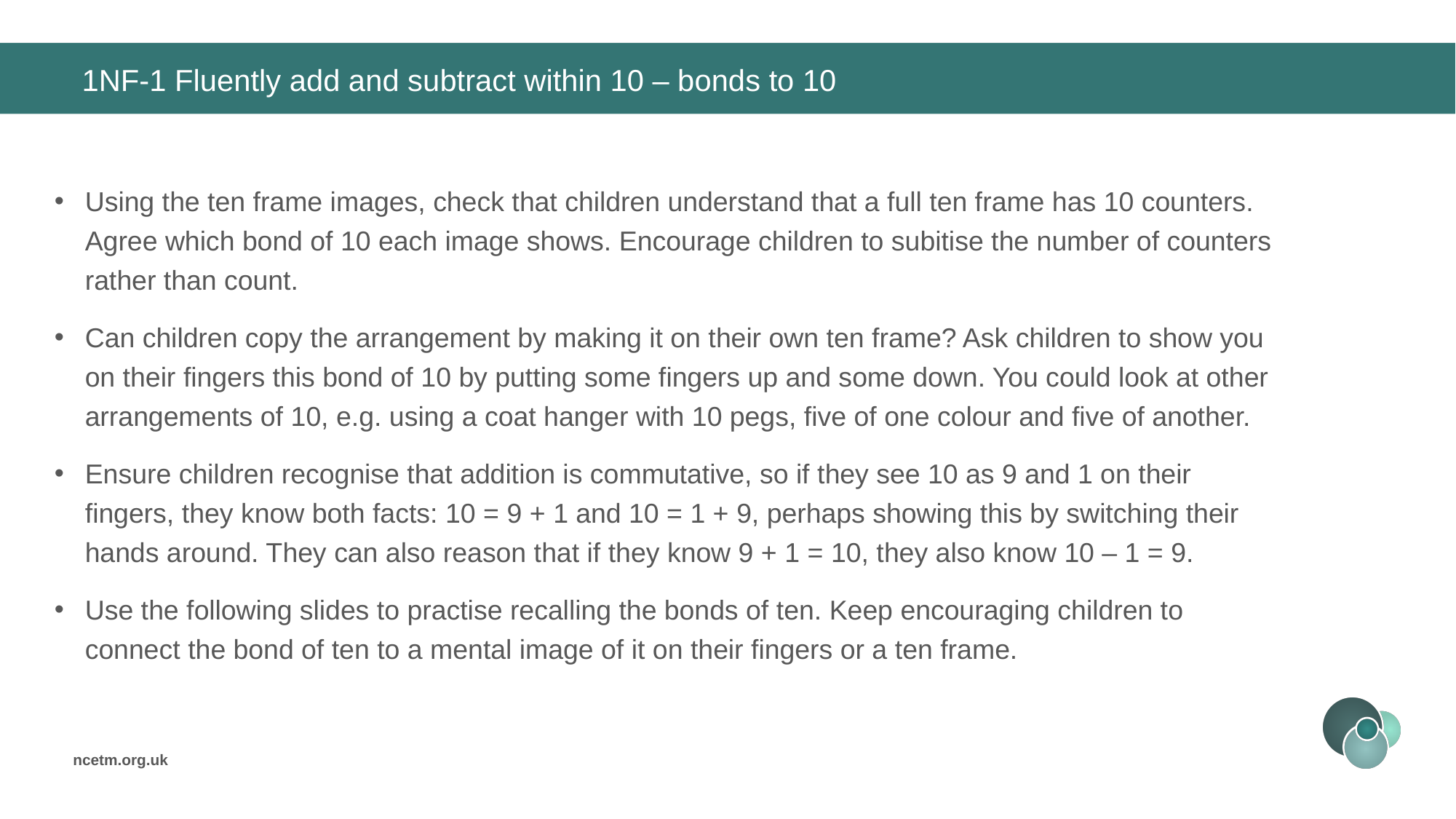

# 1NF-1 Fluently add and subtract within 10 – bonds to 10
Using the ten frame images, check that children understand that a full ten frame has 10 counters. Agree which bond of 10 each image shows. Encourage children to subitise the number of counters rather than count.
Can children copy the arrangement by making it on their own ten frame? Ask children to show you on their fingers this bond of 10 by putting some fingers up and some down. You could look at other arrangements of 10, e.g. using a coat hanger with 10 pegs, five of one colour and five of another.
Ensure children recognise that addition is commutative, so if they see 10 as 9 and 1 on their fingers, they know both facts: 10 = 9 + 1 and 10 = 1 + 9, perhaps showing this by switching their hands around. They can also reason that if they know 9 + 1 = 10, they also know 10 – 1 = 9.
Use the following slides to practise recalling the bonds of ten. Keep encouraging children to connect the bond of ten to a mental image of it on their fingers or a ten frame.